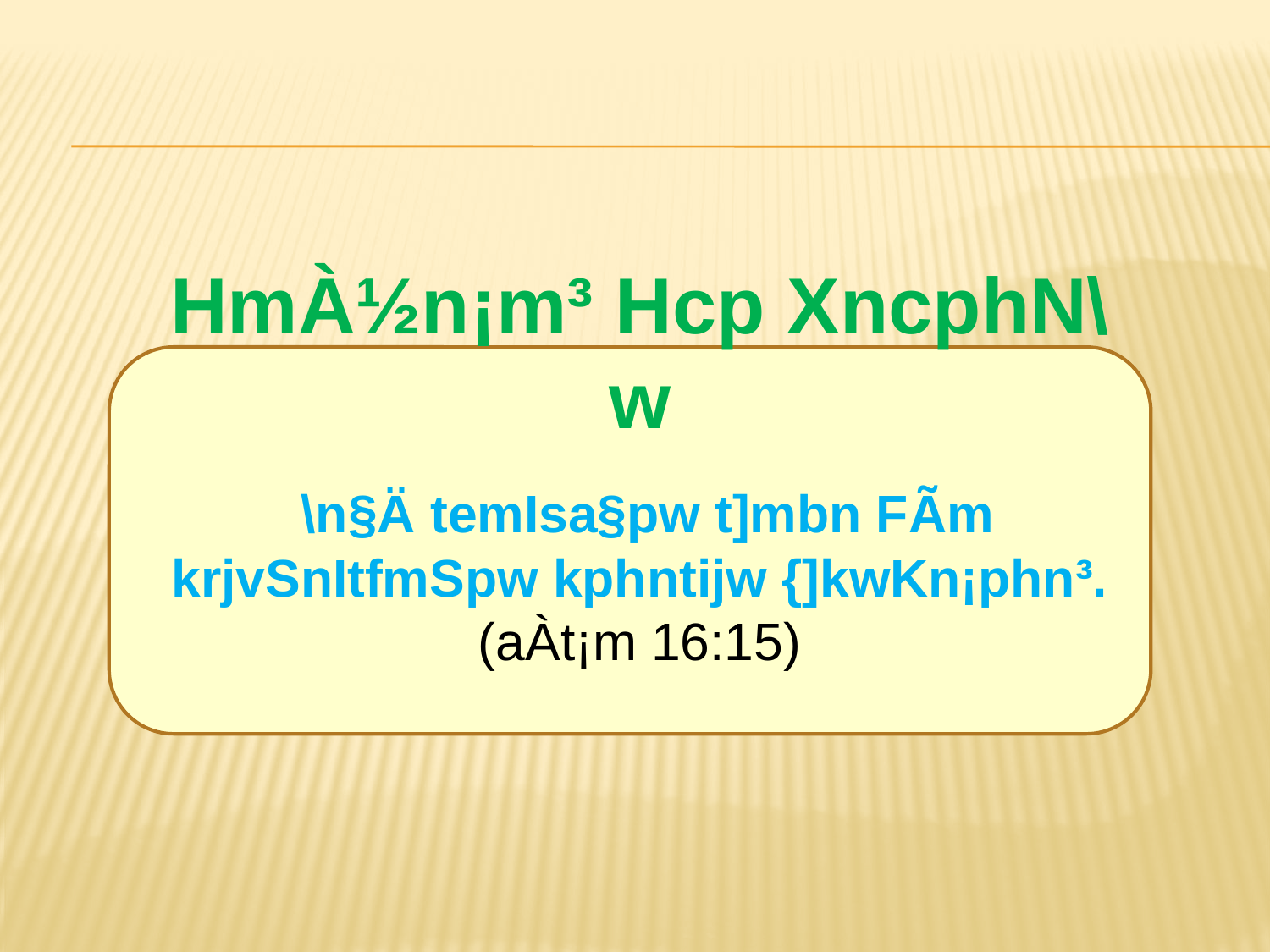

HmÀ½n¡m³ Hcp XncphN\w

 \n§Ä temIsa§pw t]mbn FÃm krjvSnItfmSpw kphntijw {]kwKn¡phn³. (aÀt¡m 16:15)